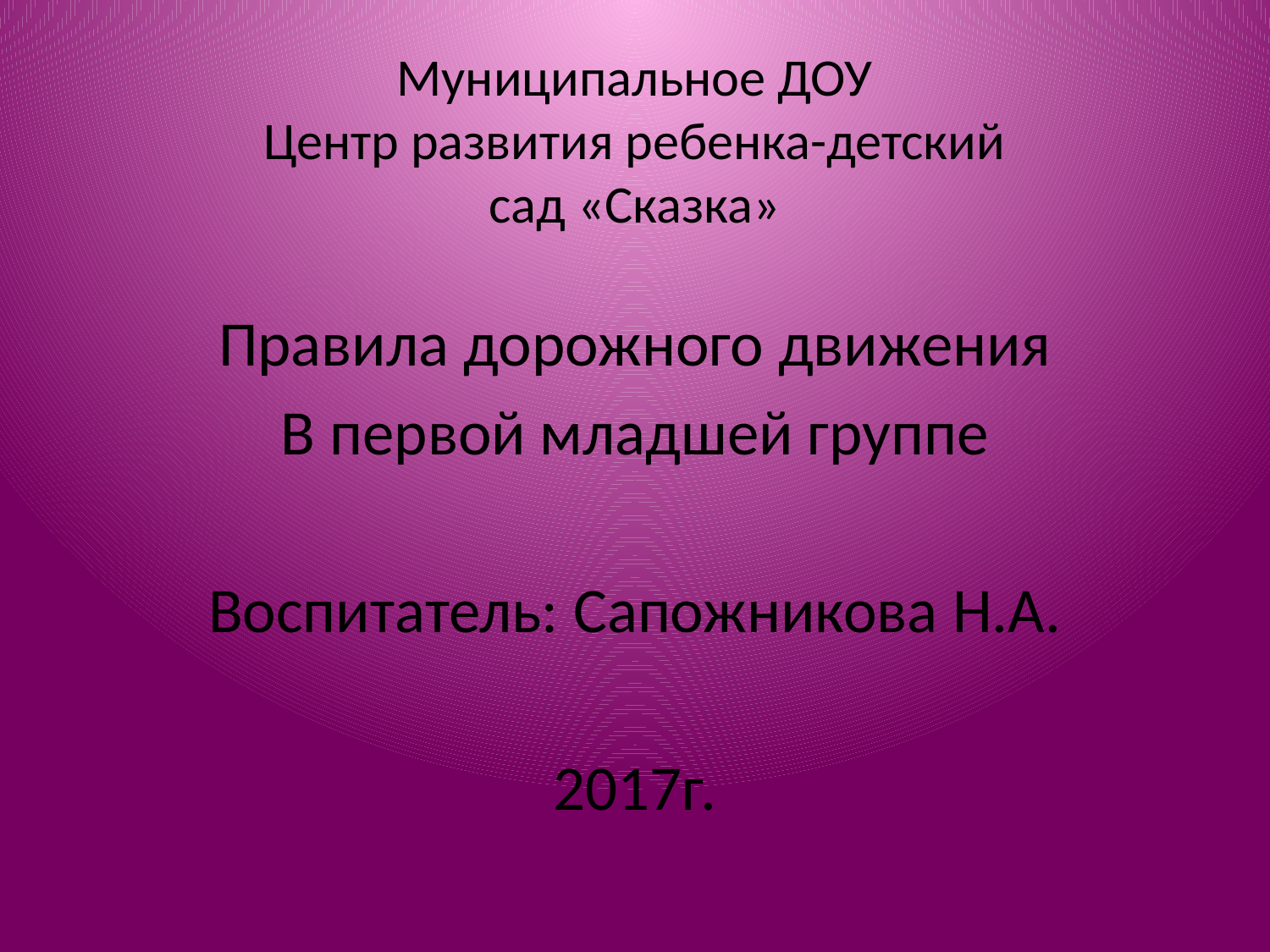

# Муниципальное ДОУ Центр развития ребенка-детский сад «Сказка»

Правила дорожного движения
В первой младшей группе

Воспитатель: Сапожникова Н.А.

2017г.